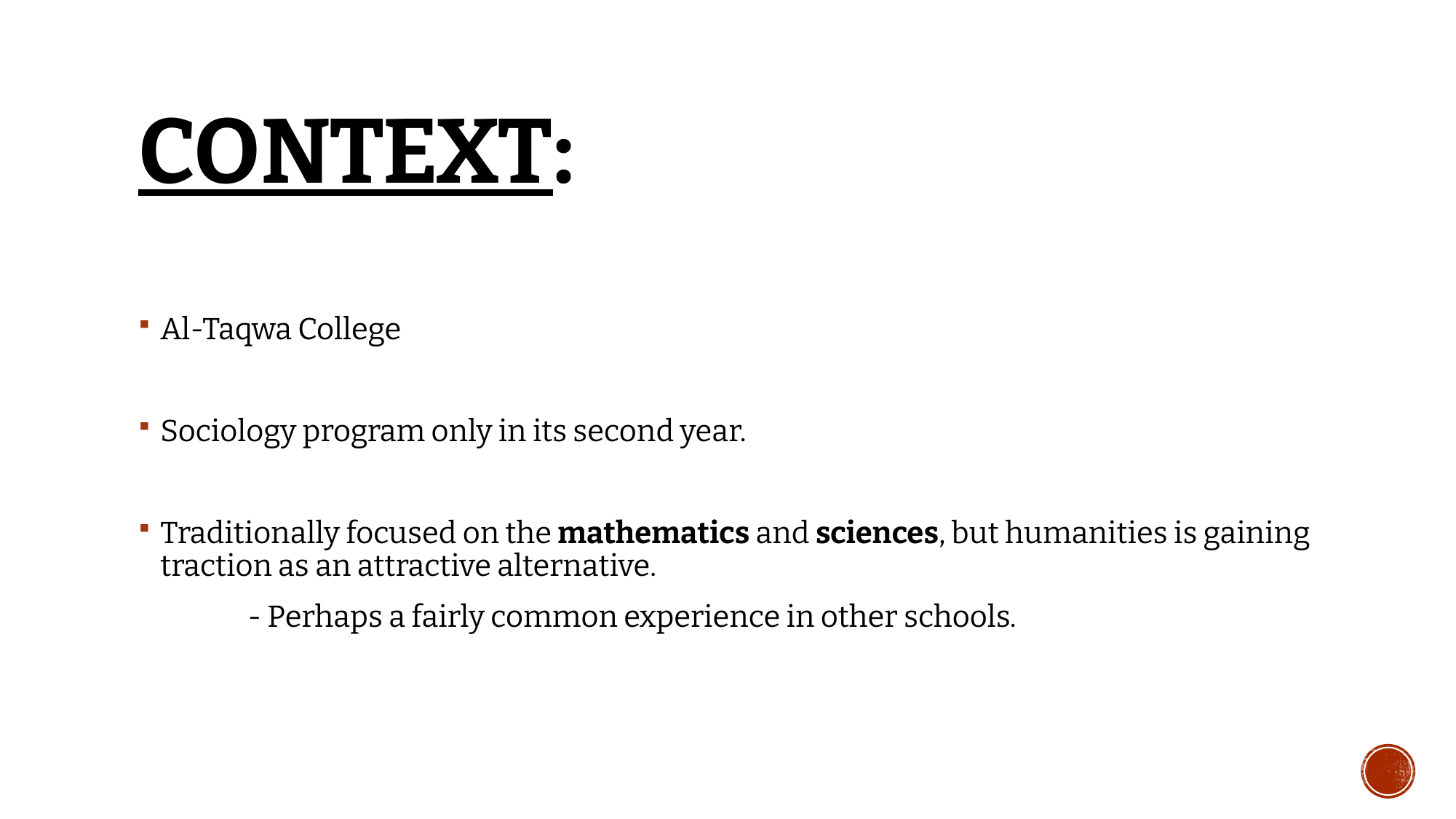

# Context:

Al-Taqwa College

Sociology program only in its second year.

Traditionally focused on the mathematics and sciences, but humanities is gaining traction as an attractive alternative.
	- Perhaps a fairly common experience in other schools.